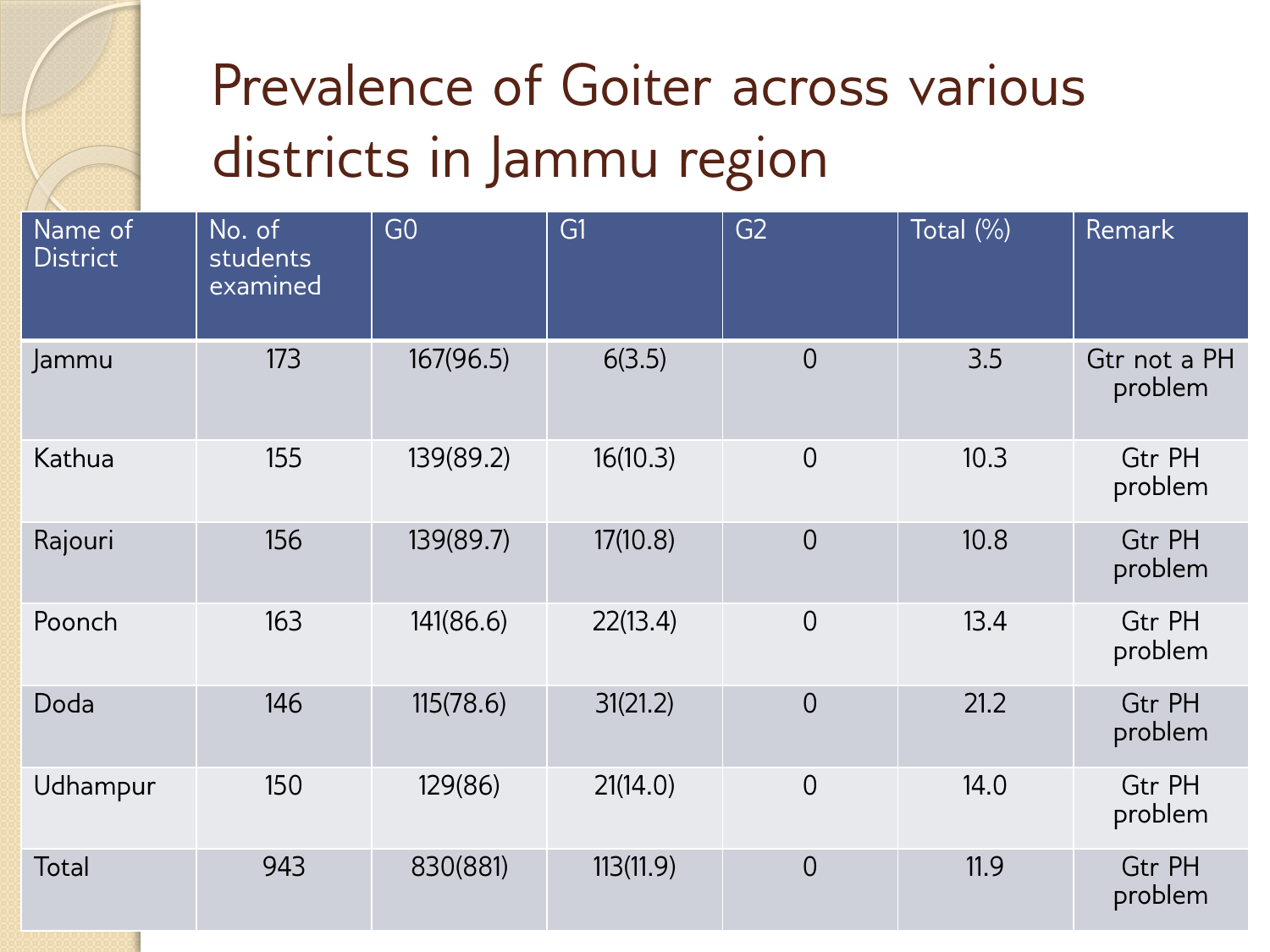

# Prevalence of Goiter across various districts in Jammu region
| Name of District | No. of students examined | G0 | G1 | G2 | Total (%) | Remark |
| --- | --- | --- | --- | --- | --- | --- |
| Jammu | 173 | 167(96.5) | 6(3.5) | 0 | 3.5 | Gtr not a PH problem |
| Kathua | 155 | 139(89.2) | 16(10.3) | 0 | 10.3 | Gtr PH problem |
| Rajouri | 156 | 139(89.7) | 17(10.8) | 0 | 10.8 | Gtr PH problem |
| Poonch | 163 | 141(86.6) | 22(13.4) | 0 | 13.4 | Gtr PH problem |
| Doda | 146 | 115(78.6) | 31(21.2) | 0 | 21.2 | Gtr PH problem |
| Udhampur | 150 | 129(86) | 21(14.0) | 0 | 14.0 | Gtr PH problem |
| Total | 943 | 830(881) | 113(11.9) | 0 | 11.9 | Gtr PH problem |